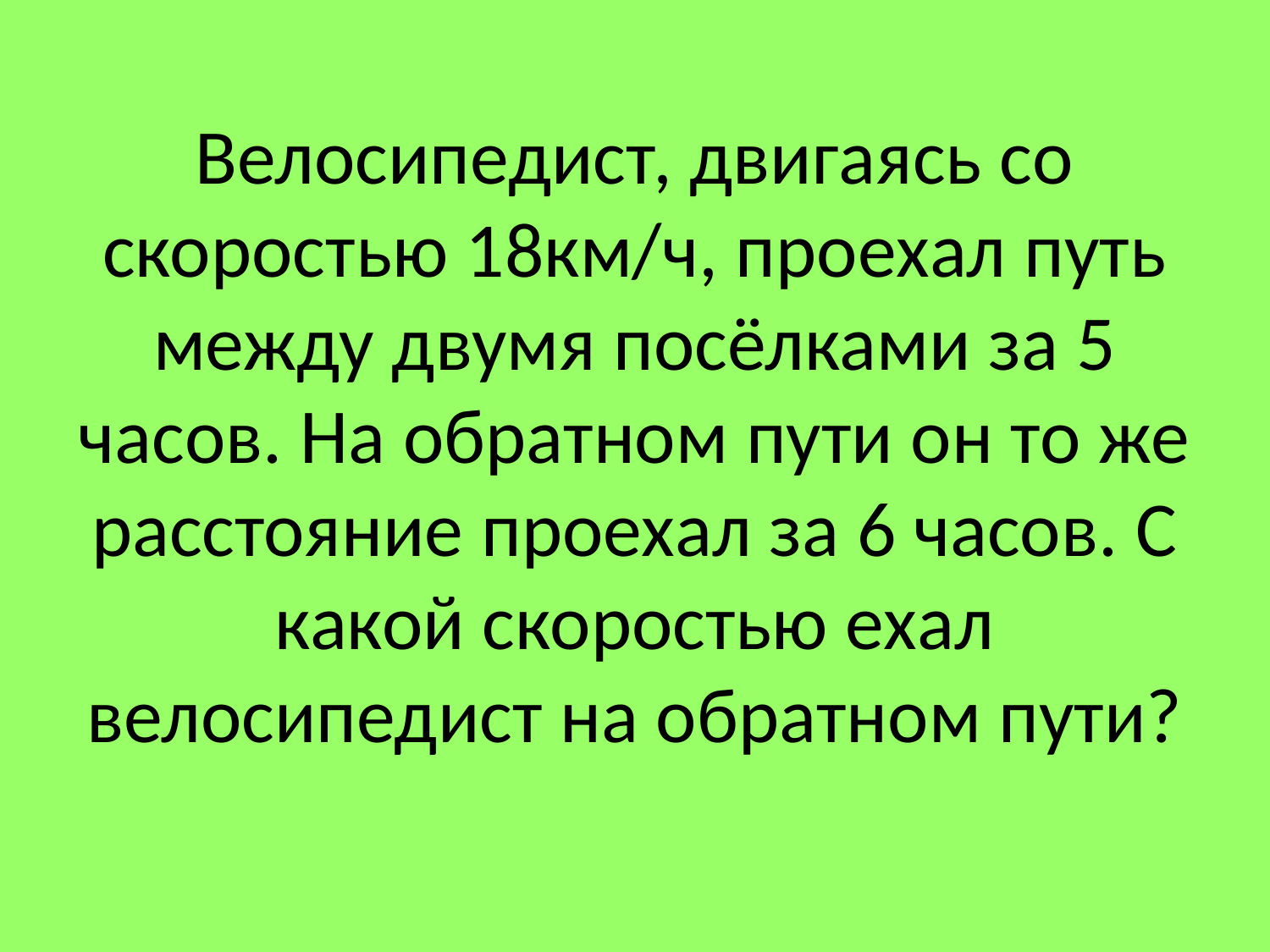

# Велосипедист, двигаясь со скоростью 18км/ч, проехал путь между двумя посёлками за 5 часов. На обратном пути он то же расстояние проехал за 6 часов. С какой скоростью ехал велосипедист на обратном пути?